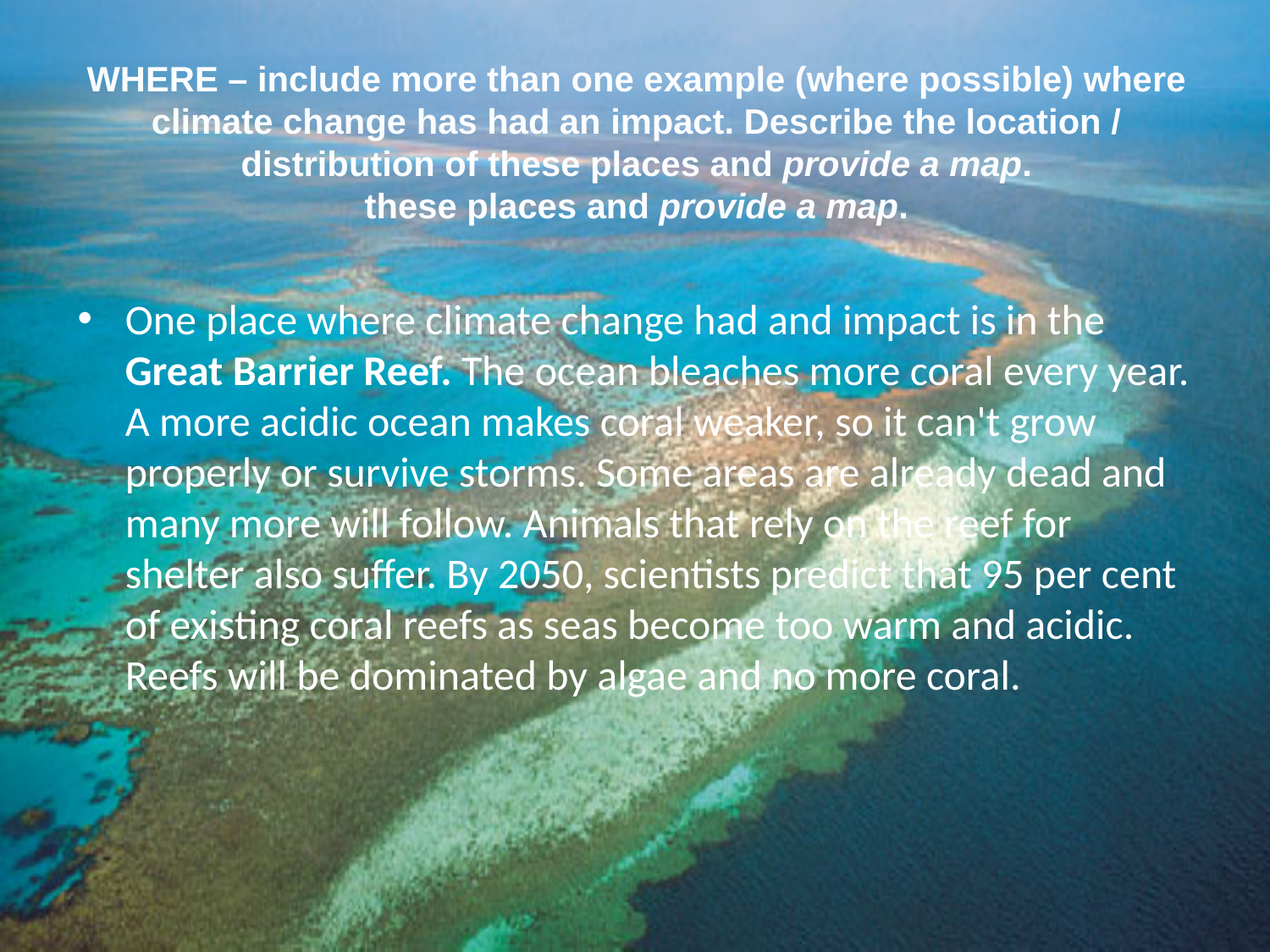

# WHERE – include more than one example (where possible) where climate change has had an impact. Describe the location / distribution of these places and provide a map. these places and provide a map.
One place where climate change had and impact is in the Great Barrier Reef. The ocean bleaches more coral every year. A more acidic ocean makes coral weaker, so it can't grow properly or survive storms. Some areas are already dead and many more will follow. Animals that rely on the reef for shelter also suffer. By 2050, scientists predict that 95 per cent of existing coral reefs as seas become too warm and acidic. Reefs will be dominated by algae and no more coral.